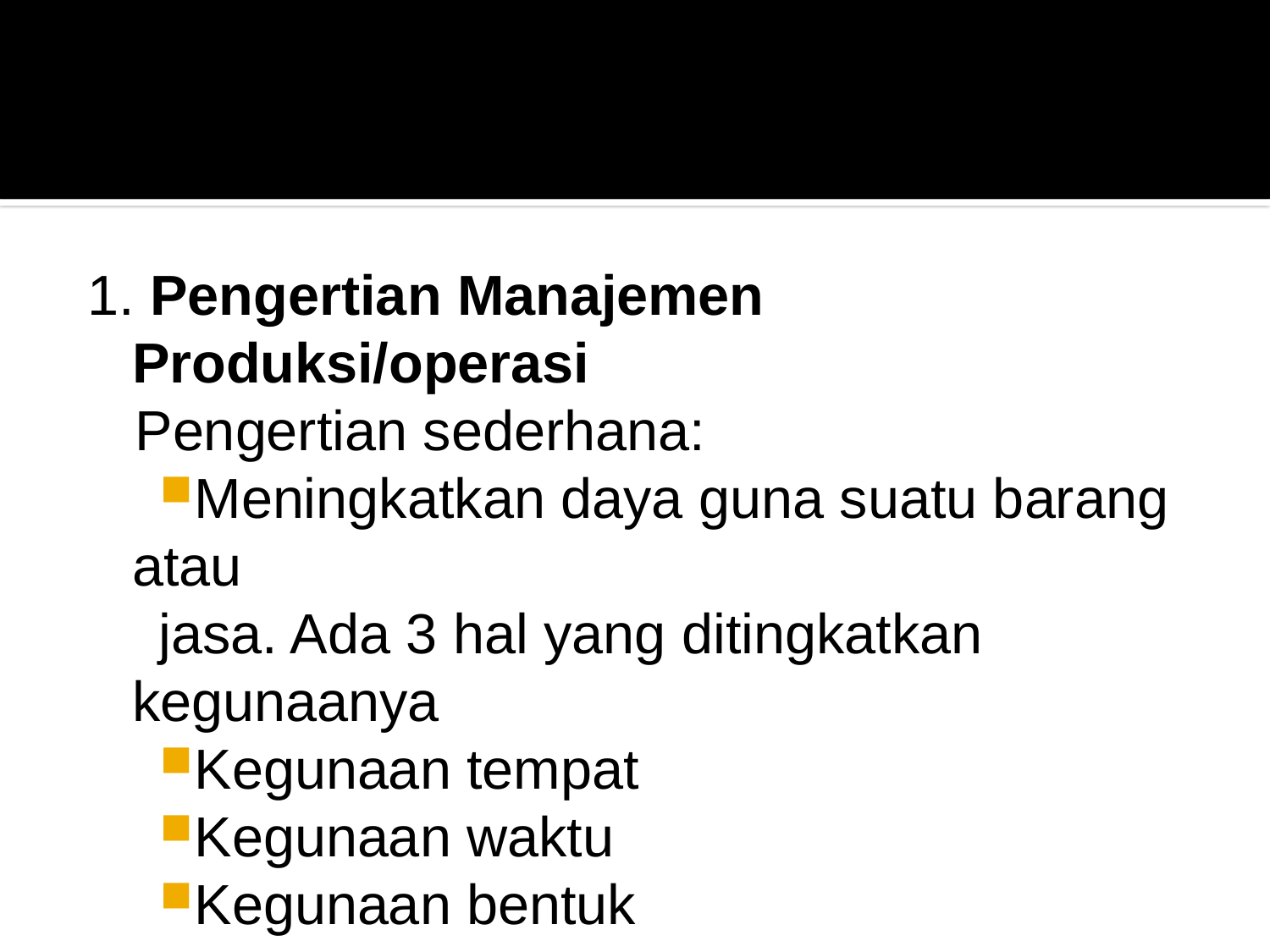

#
1. Pengertian Manajemen Produksi/operasi
Pengertian sederhana:
Meningkatkan daya guna suatu barang atau
jasa. Ada 3 hal yang ditingkatkan kegunaanya
Kegunaan tempat
Kegunaan waktu
Kegunaan bentuk